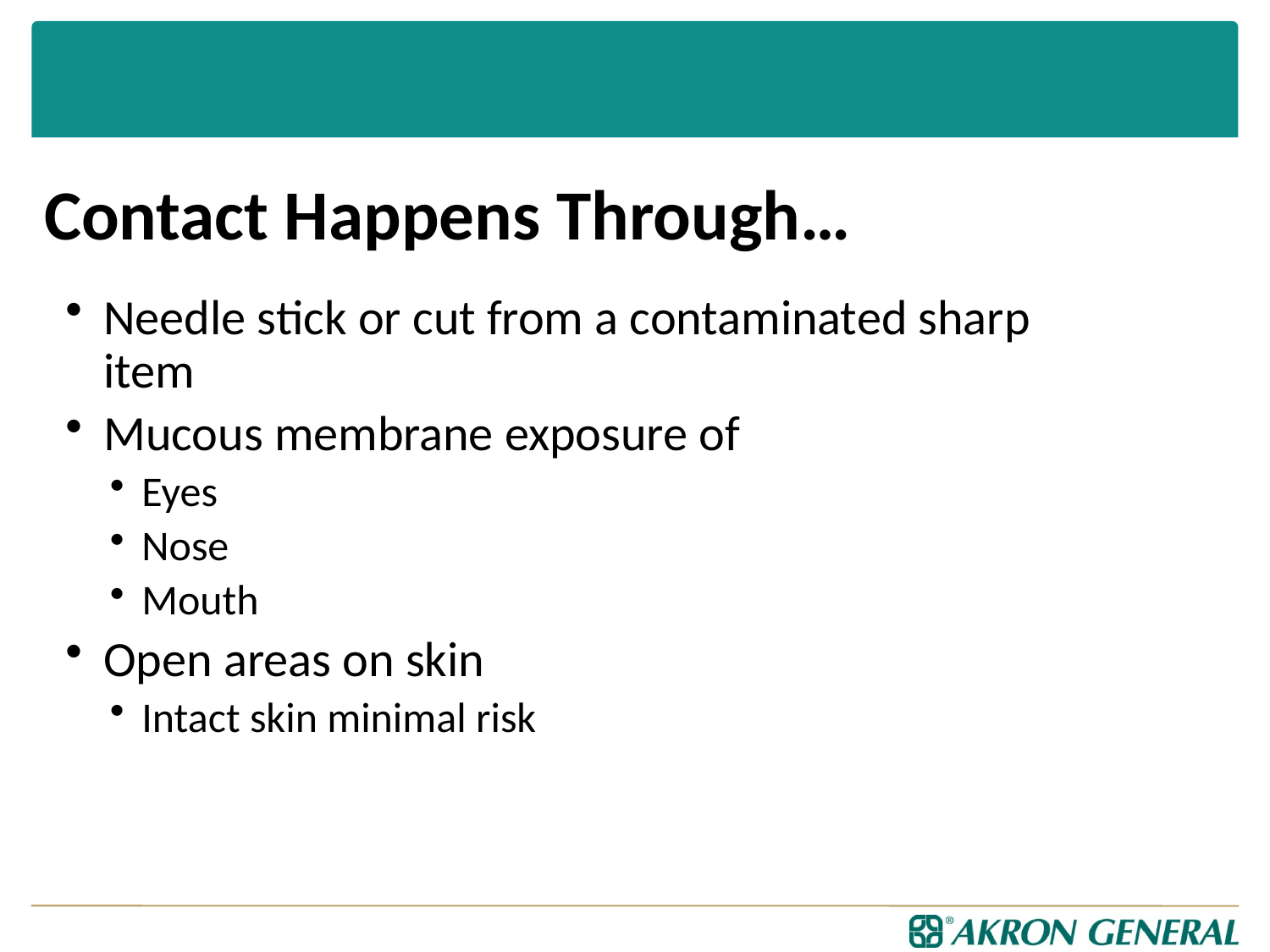

# Contact Happens Through…

Needle stick or cut from a contaminated sharp item
Mucous membrane exposure of
Eyes
Nose
Mouth
Open areas on skin
Intact skin minimal risk